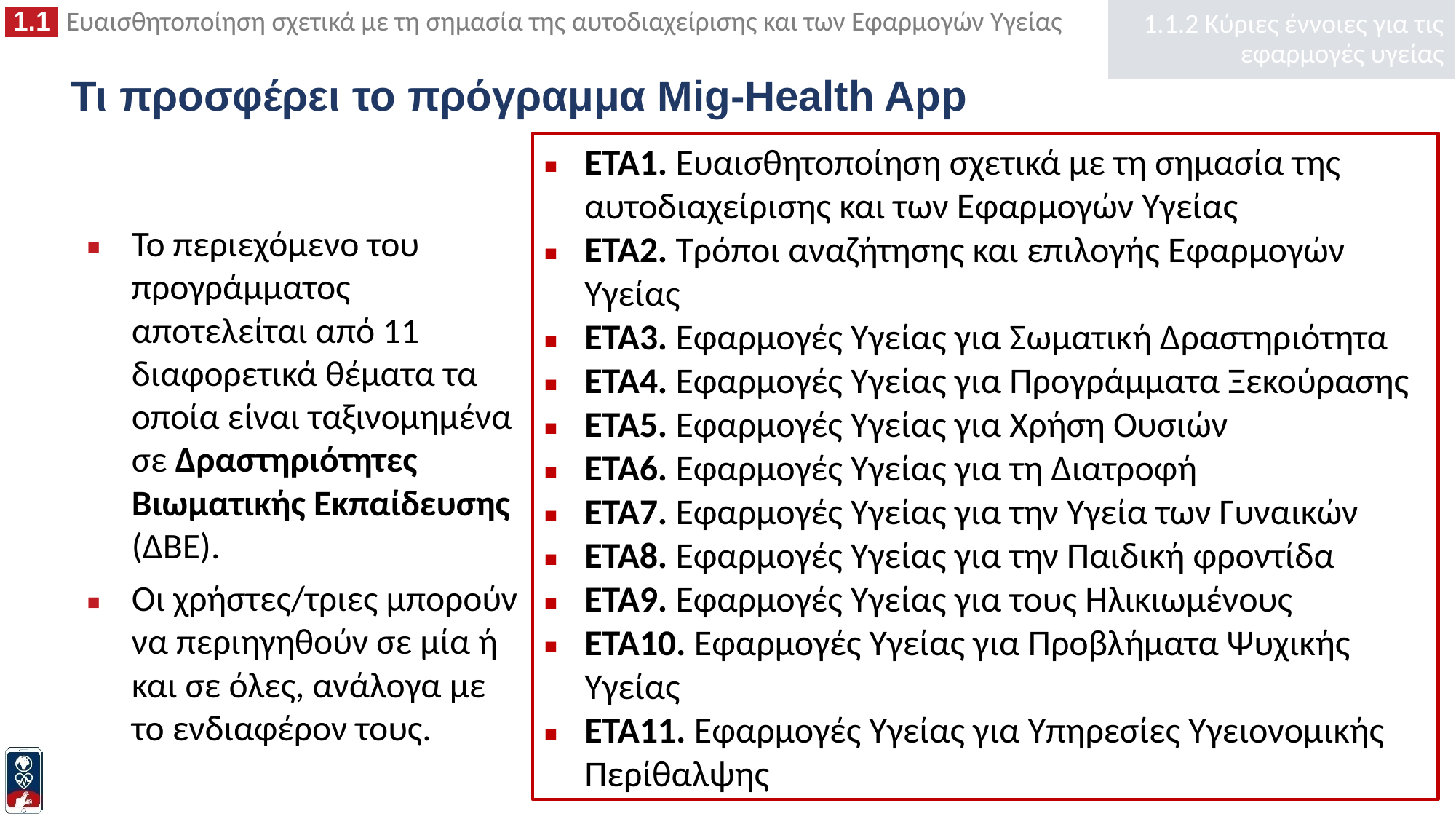

1.1.2 Κύριες έννοιες για τις εφαρμογές υγείας
# Τι προσφέρει το πρόγραμμα Mig-Health App
ETA1. Ευαισθητοποίηση σχετικά με τη σημασία της αυτοδιαχείρισης και των Εφαρμογών Υγείας
ETA2. Τρόποι αναζήτησης και επιλογής Εφαρμογών Υγείας
ETA3. Εφαρμογές Υγείας για Σωματική Δραστηριότητα
ETA4. Εφαρμογές Υγείας για Προγράμματα Ξεκούρασης
ETA5. Εφαρμογές Υγείας για Χρήση Ουσιών
ETA6. Εφαρμογές Υγείας για τη Διατροφή
ETA7. Εφαρμογές Υγείας για την Υγεία των Γυναικών
ETA8. Εφαρμογές Υγείας για την Παιδική φροντίδα
ETA9. Εφαρμογές Υγείας για τους Ηλικιωμένους
ETA10. Εφαρμογές Υγείας για Προβλήματα Ψυχικής Υγείας
ETA11. Εφαρμογές Υγείας για Υπηρεσίες Υγειονομικής Περίθαλψης
Το περιεχόμενο του προγράμματος αποτελείται από 11 διαφορετικά θέματα τα οποία είναι ταξινομημένα σε Δραστηριότητες Βιωματικής Εκπαίδευσης (ΔΒΕ).
Οι χρήστες/τριες μπορούν να περιηγηθούν σε μία ή και σε όλες, ανάλογα με το ενδιαφέρον τους.